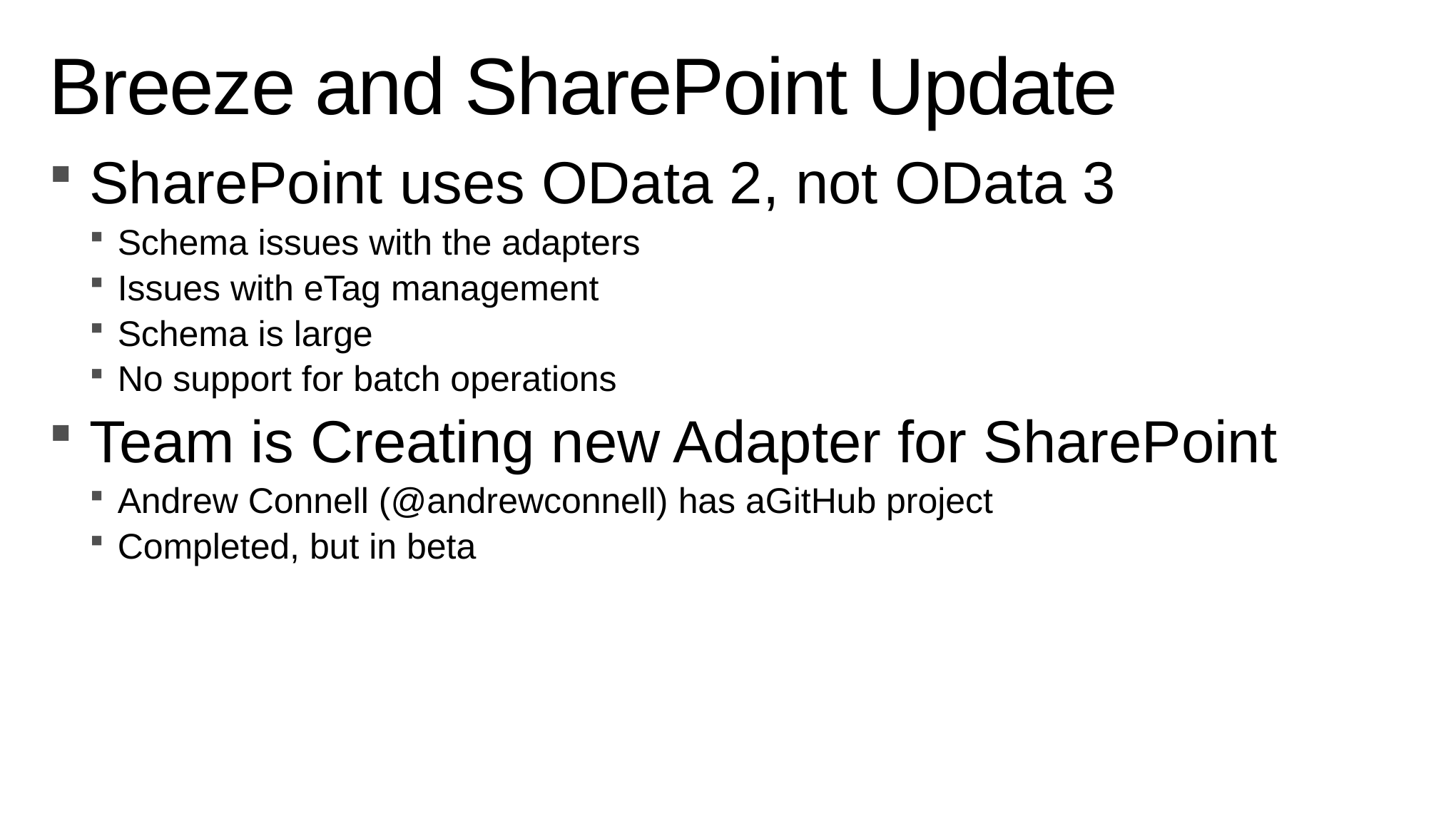

# Breeze and SharePoint Update
SharePoint uses OData 2, not OData 3
Schema issues with the adapters
Issues with eTag management
Schema is large
No support for batch operations
Team is Creating new Adapter for SharePoint
Andrew Connell (@andrewconnell) has aGitHub project
Completed, but in beta